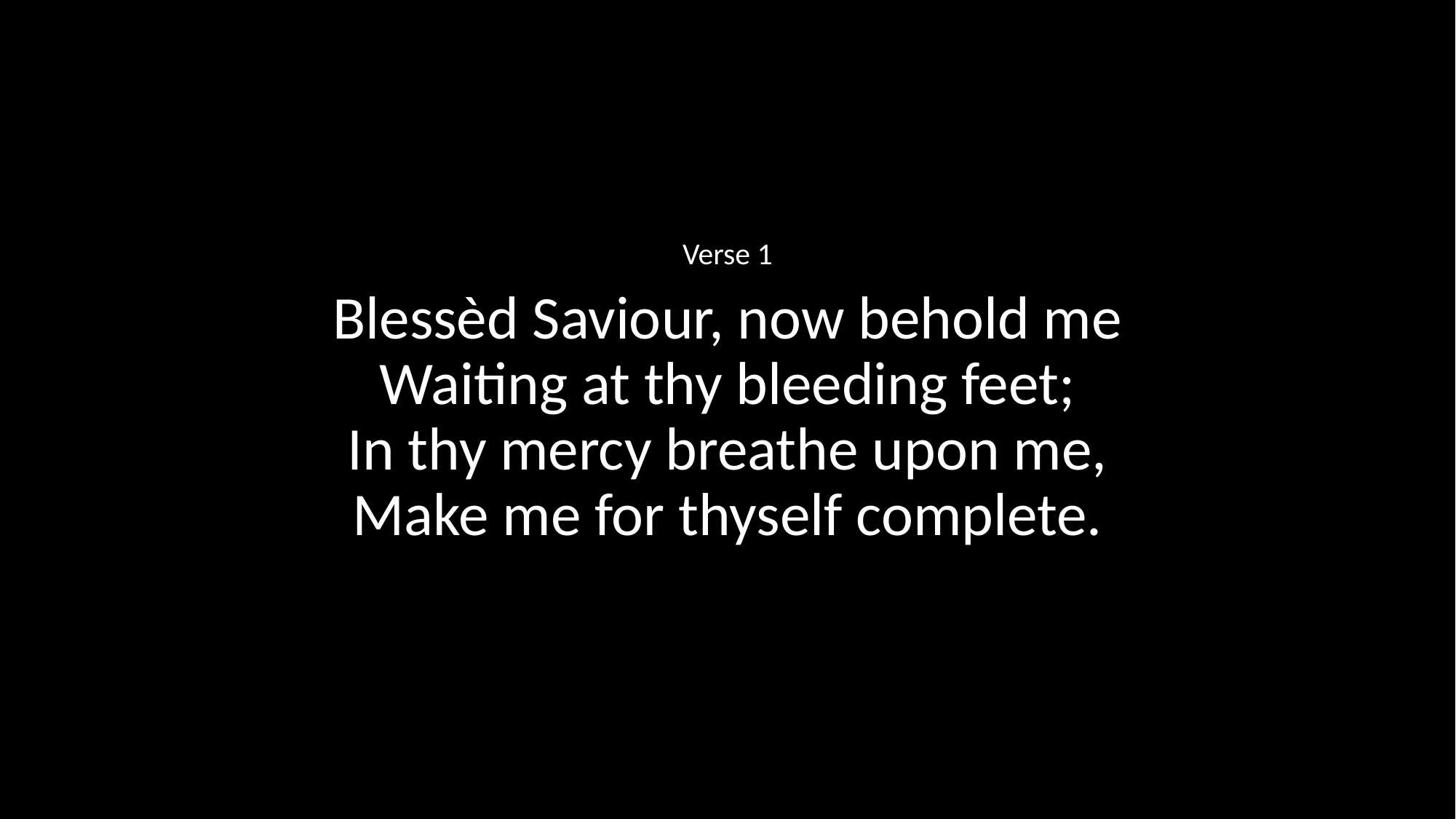

Verse 1
Blessèd Saviour, now behold me
Waiting at thy bleeding feet;
In thy mercy breathe upon me,
Make me for thyself complete.